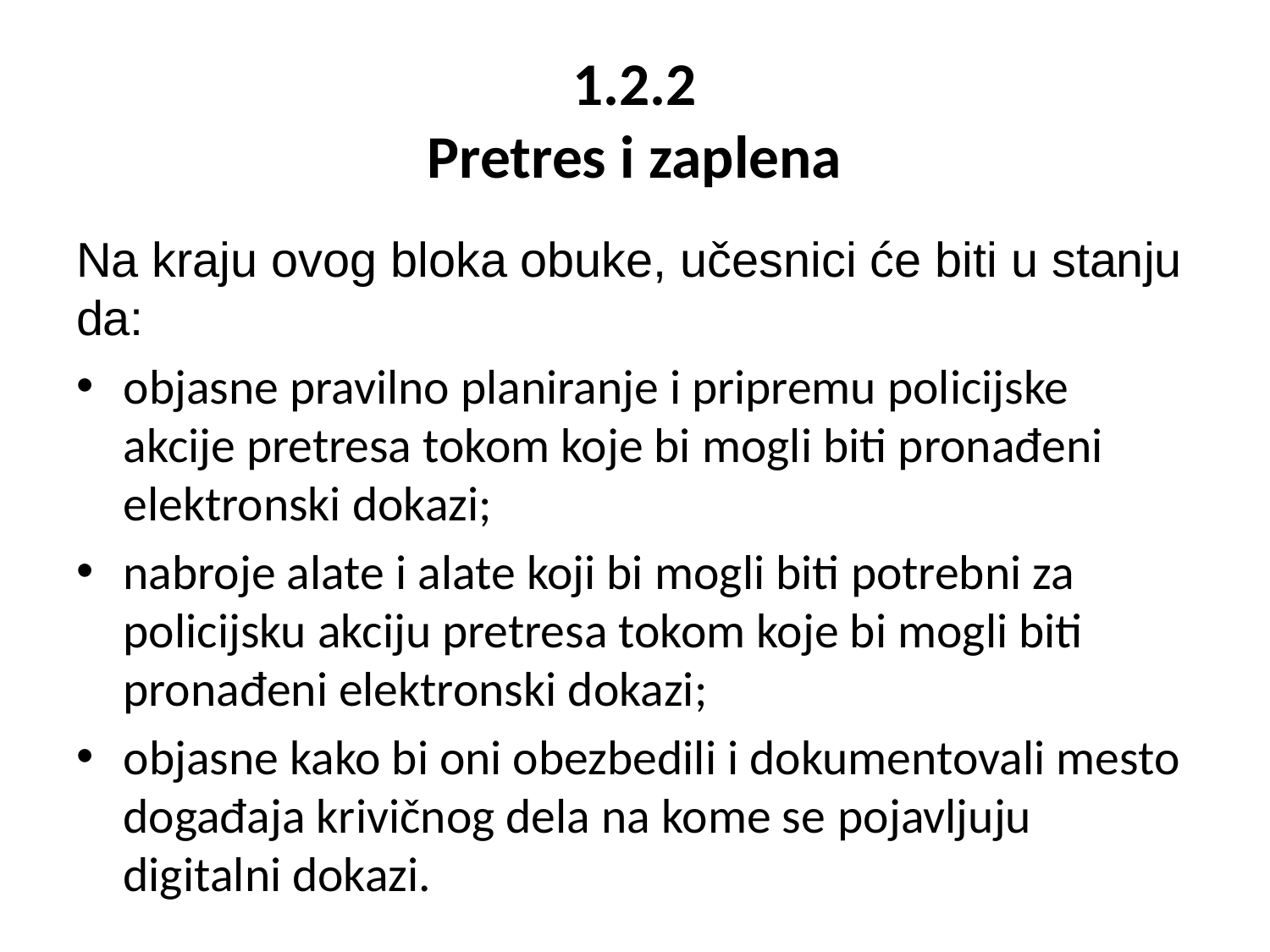

# 1.2.2 Pretres i zaplena
Na kraju ovog bloka obuke, učesnici će biti u stanju da:
objasne pravilno planiranje i pripremu policijske akcije pretresa tokom koje bi mogli biti pronađeni elektronski dokazi;
nabroje alate i alate koji bi mogli biti potrebni za policijsku akciju pretresa tokom koje bi mogli biti pronađeni elektronski dokazi;
objasne kako bi oni obezbedili i dokumentovali mesto događaja krivičnog dela na kome se pojavljuju digitalni dokazi.